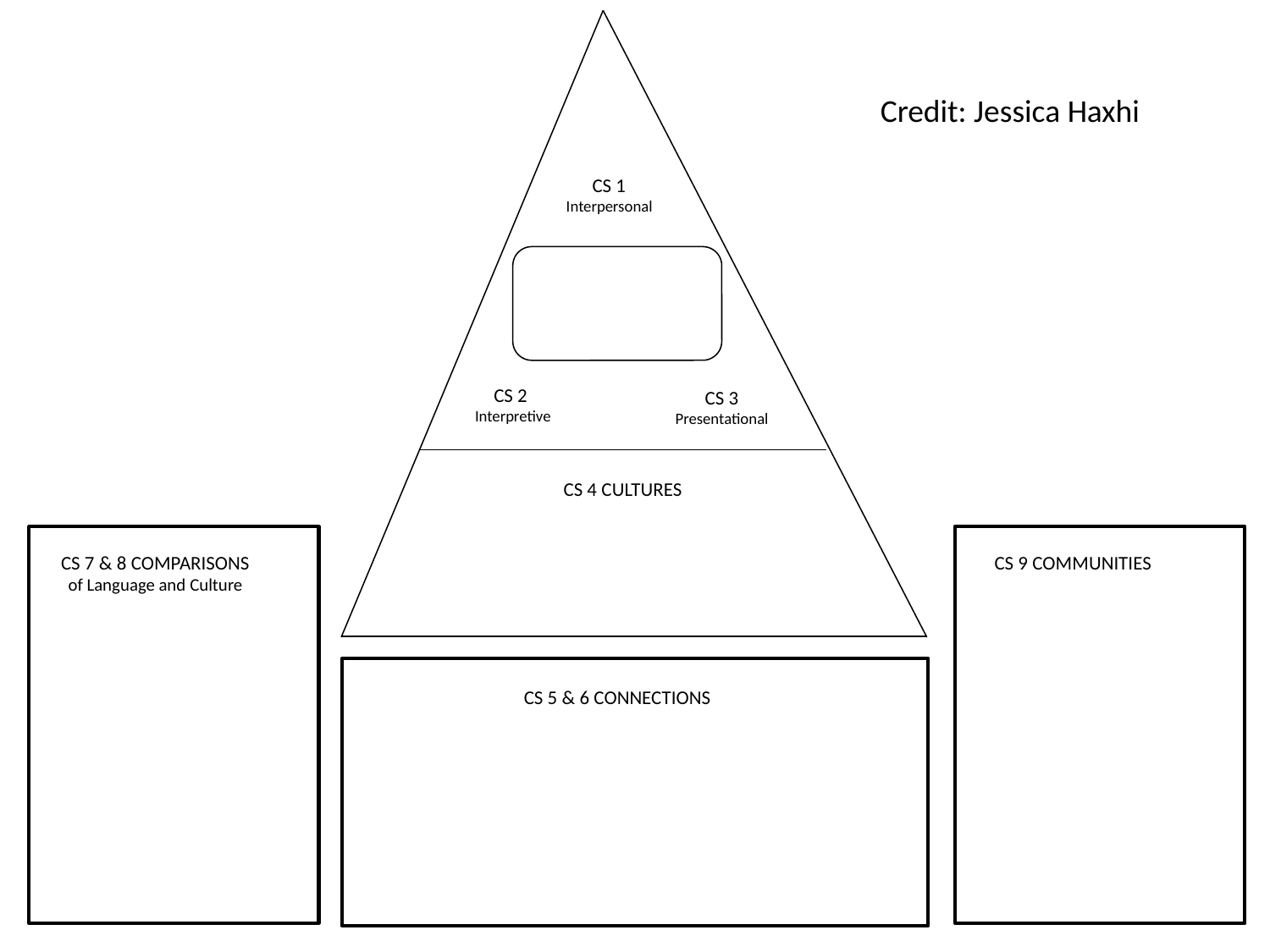

Credit: Jessica Haxhi
CS 1 Interpersonal

CS 2
Interpretive

CS 3 Presentational

CS 4 CULTURES

CS 7 & 8 COMPARISONS
of Language and Culture

CS 9 COMMUNITIES

CS 5 & 6 CONNECTIONS